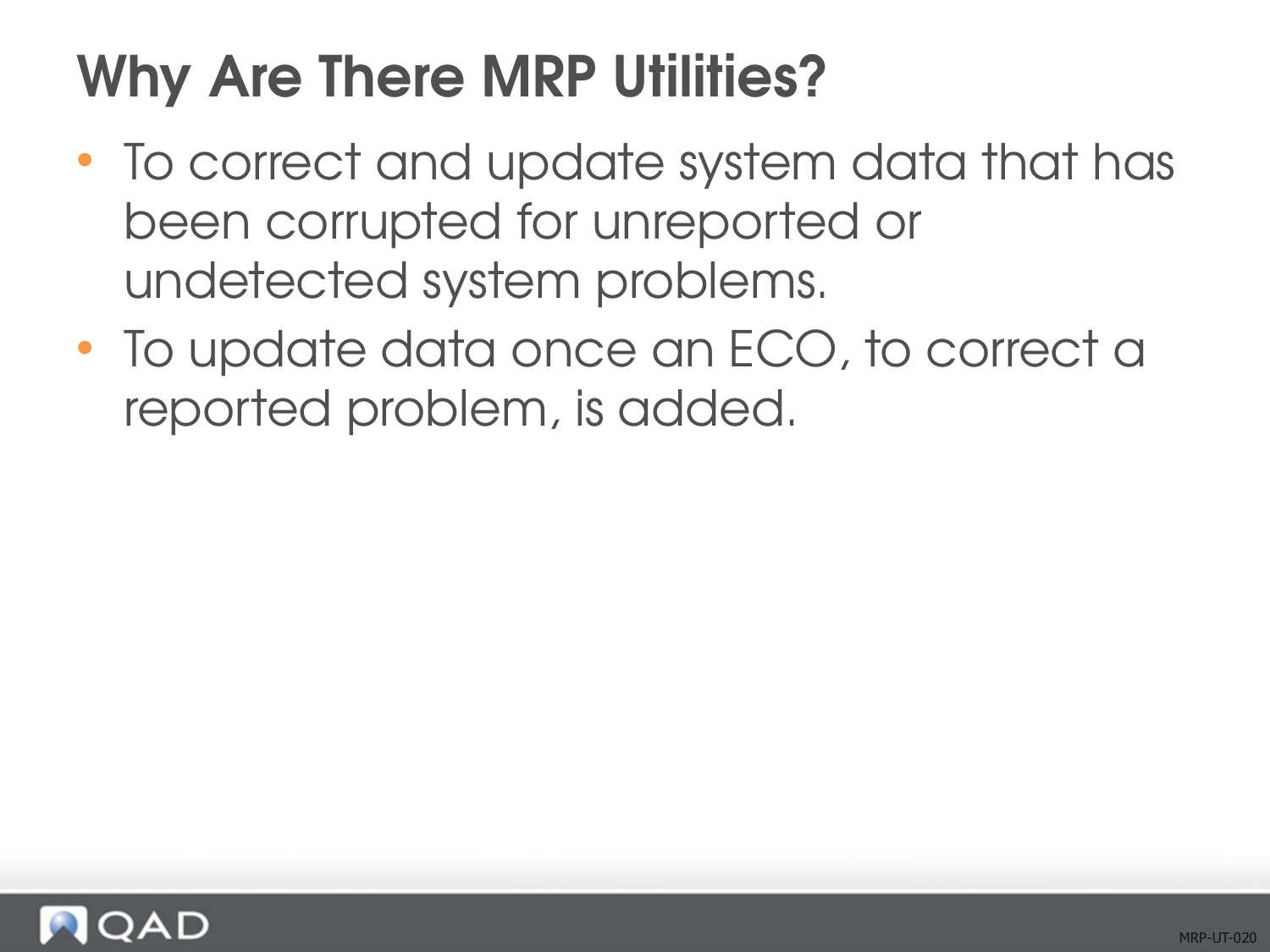

# Why Are There MRP Utilities?
To correct and update system data that has been corrupted for unreported or undetected system problems.
To update data once an ECO, to correct a reported problem, is added.
MRP-UT-020